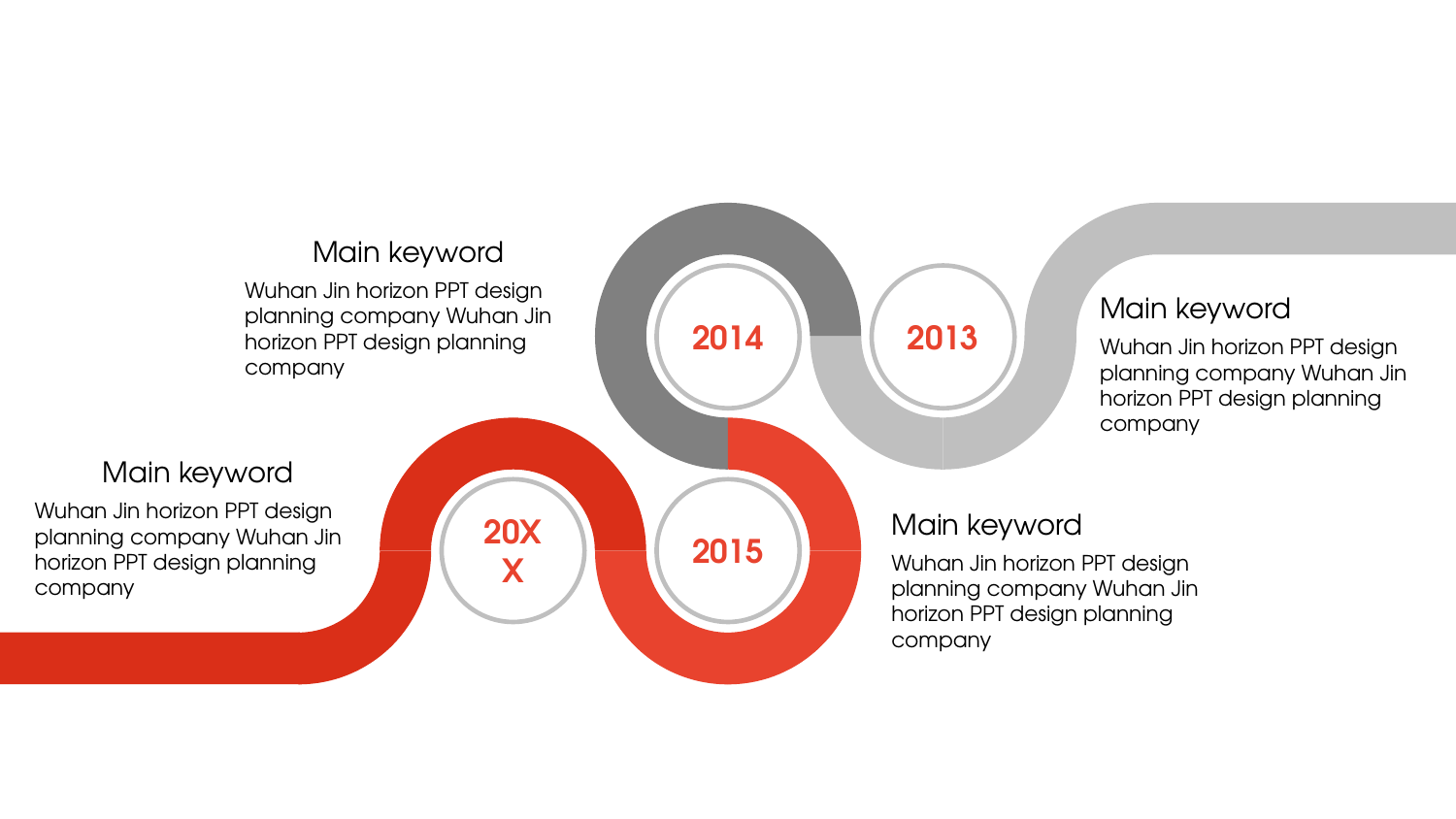

Main keyword
2014
2013
Wuhan Jin horizon PPT design planning company Wuhan Jin horizon PPT design planning company
Main keyword
Wuhan Jin horizon PPT design planning company Wuhan Jin horizon PPT design planning company

Main keyword
20XX
2015
Wuhan Jin horizon PPT design planning company Wuhan Jin horizon PPT design planning company
Main keyword
Wuhan Jin horizon PPT design planning company Wuhan Jin horizon PPT design planning company